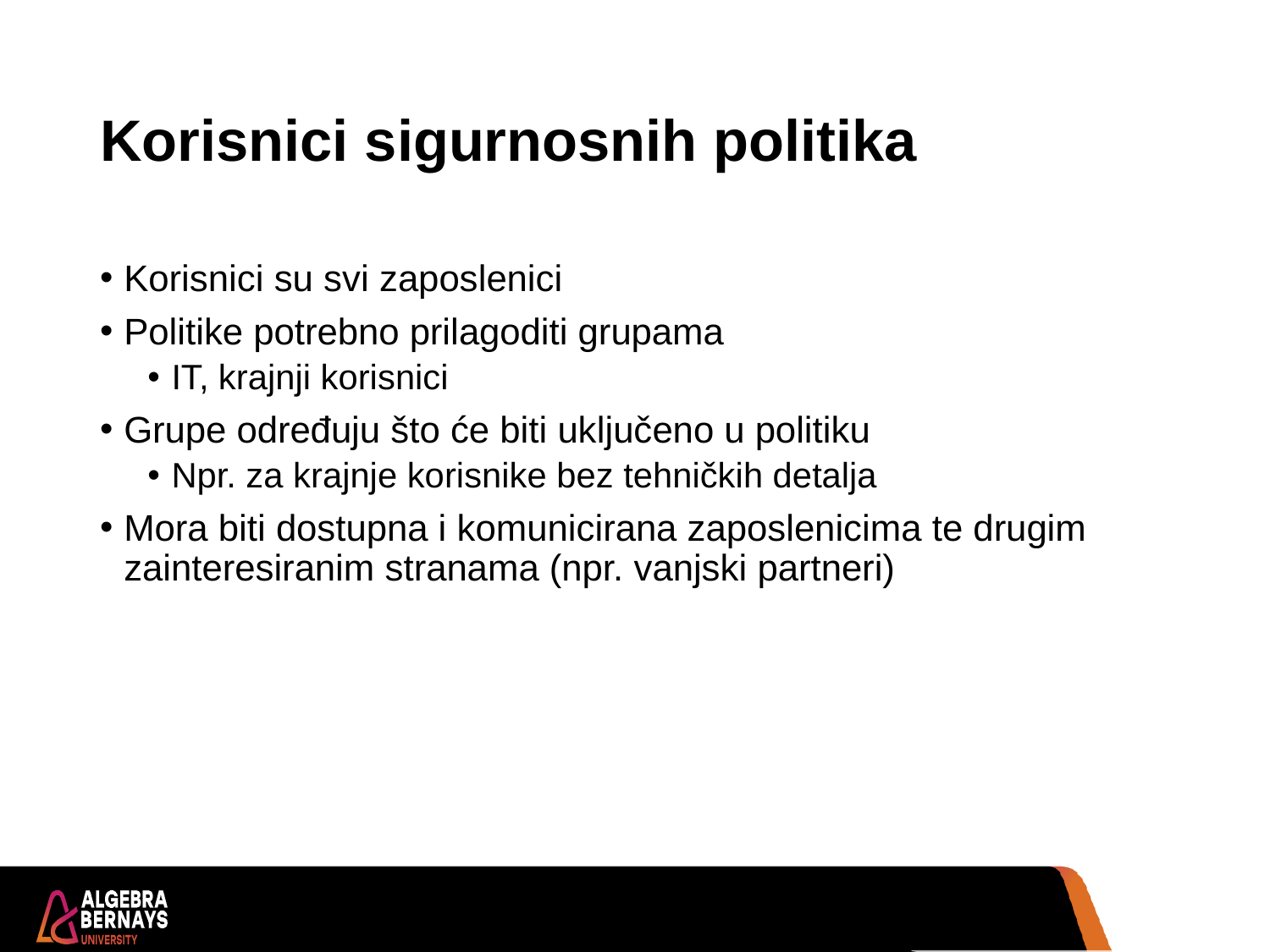

# Korisnici sigurnosnih politika
Korisnici su svi zaposlenici
Politike potrebno prilagoditi grupama
IT, krajnji korisnici
Grupe određuju što će biti uključeno u politiku
Npr. za krajnje korisnike bez tehničkih detalja
Mora biti dostupna i komunicirana zaposlenicima te drugim zainteresiranim stranama (npr. vanjski partneri)